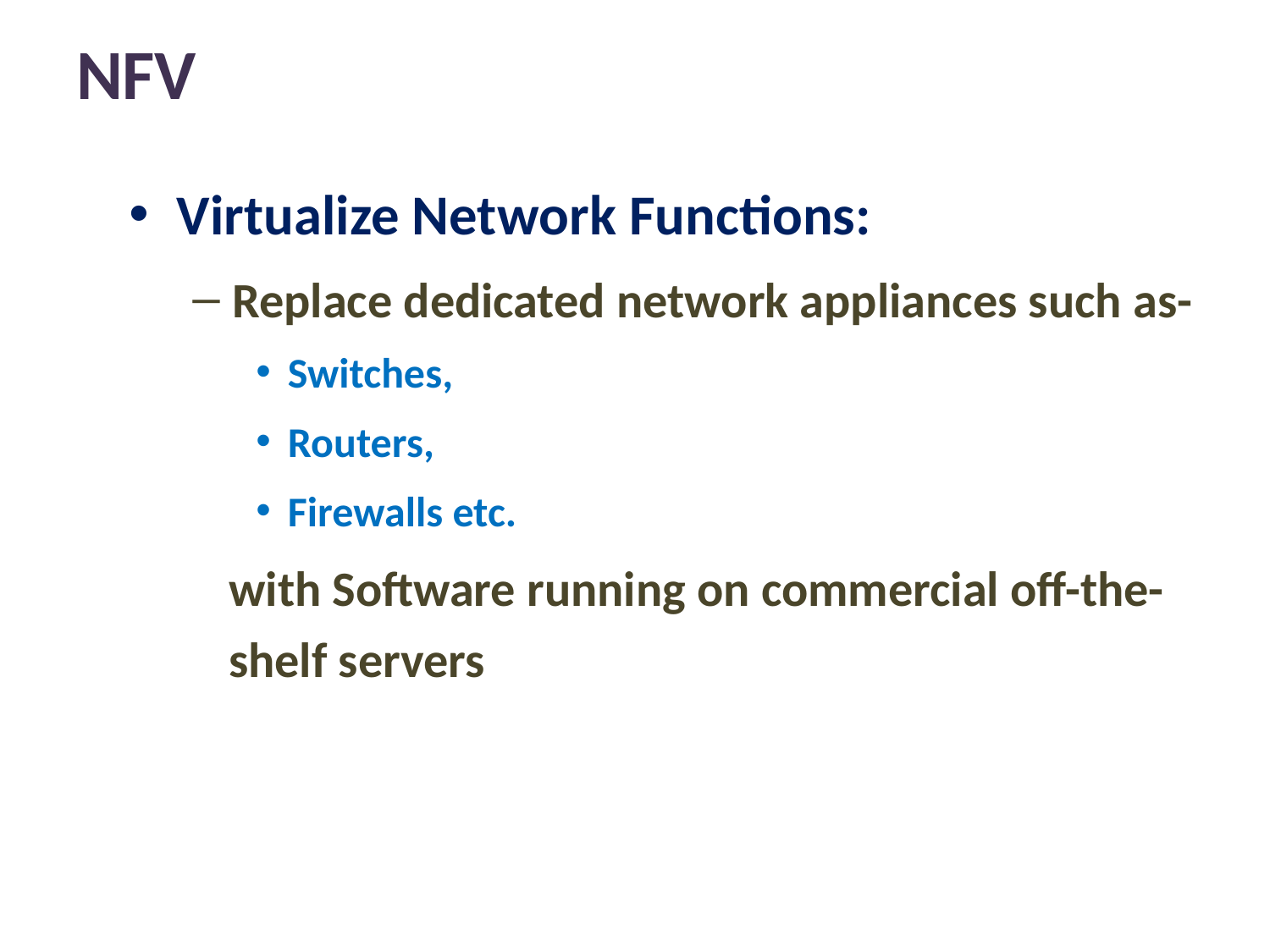

# NFV
Virtualize Network Functions:
Replace dedicated network appliances such as-
Switches,
Routers,
Firewalls etc.
with Software running on commercial off-the-shelf servers